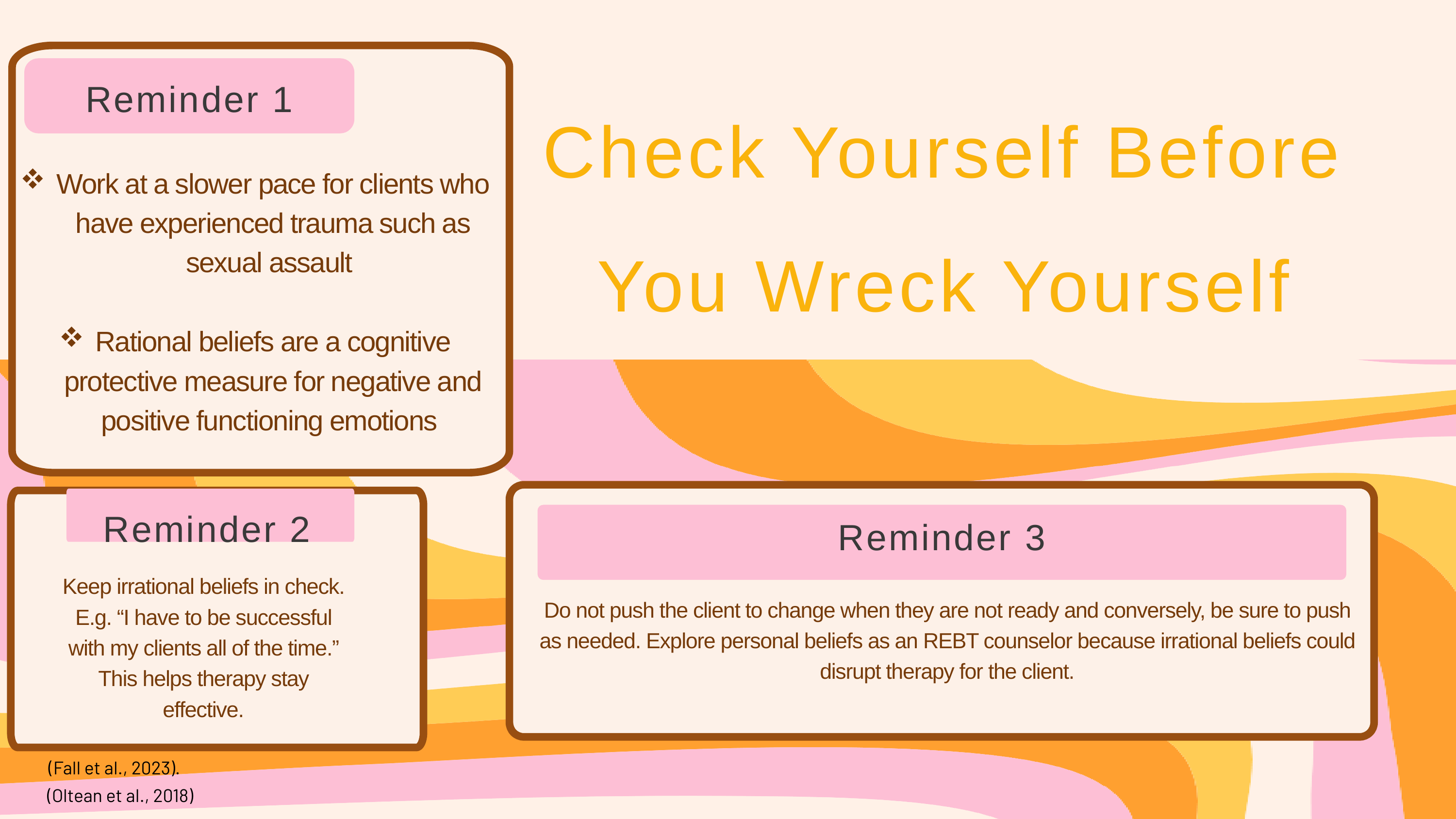

Reminder 1

Check Yourself Before You Wreck Yourself
Work at a slower pace for clients who have experienced trauma such as sexual assault
Rational beliefs are a cognitive protective measure for negative and positive functioning emotions

Reminder 2

Reminder 3
Keep irrational beliefs in check. E.g. “I have to be successful with my clients all of the time.” This helps therapy stay effective.
Do not push the client to change when they are not ready and conversely, be sure to push as needed. Explore personal beliefs as an REBT counselor because irrational beliefs could disrupt therapy for the client.
(Fall et al., 2023).
(Oltean et al., 2018)